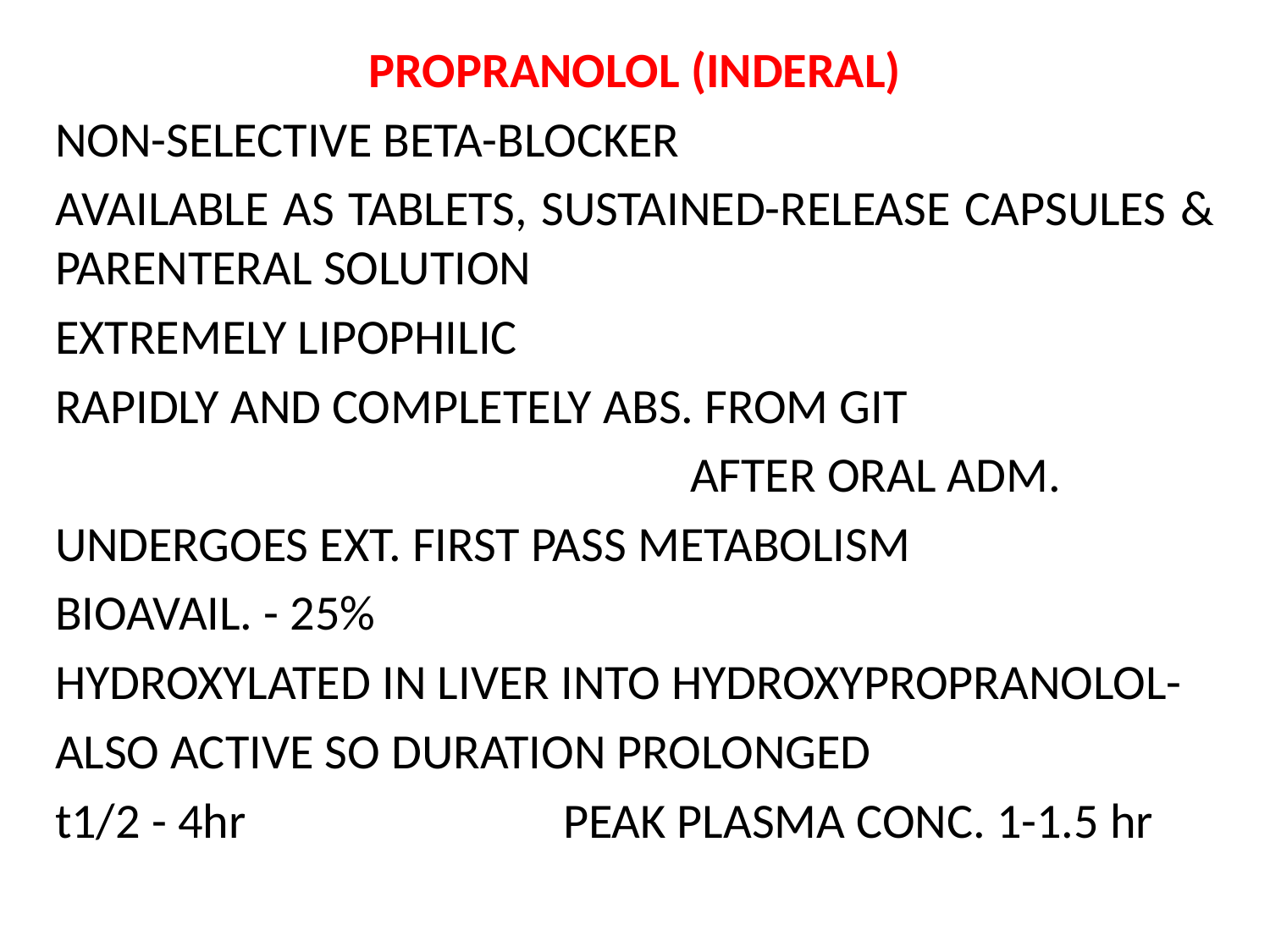

PROPRANOLOL (INDERAL)
NON-SELECTIVE BETA-BLOCKER
AVAILABLE AS TABLETS, SUSTAINED-RELEASE CAPSULES & PARENTERAL SOLUTION
EXTREMELY LIPOPHILIC
RAPIDLY AND COMPLETELY ABS. FROM GIT
					AFTER ORAL ADM.
UNDERGOES EXT. FIRST PASS METABOLISM
BIOAVAIL. - 25%
HYDROXYLATED IN LIVER INTO HYDROXYPROPRANOLOL-
ALSO ACTIVE SO DURATION PROLONGED
t1/2 - 4hr 			PEAK PLASMA CONC. 1-1.5 hr